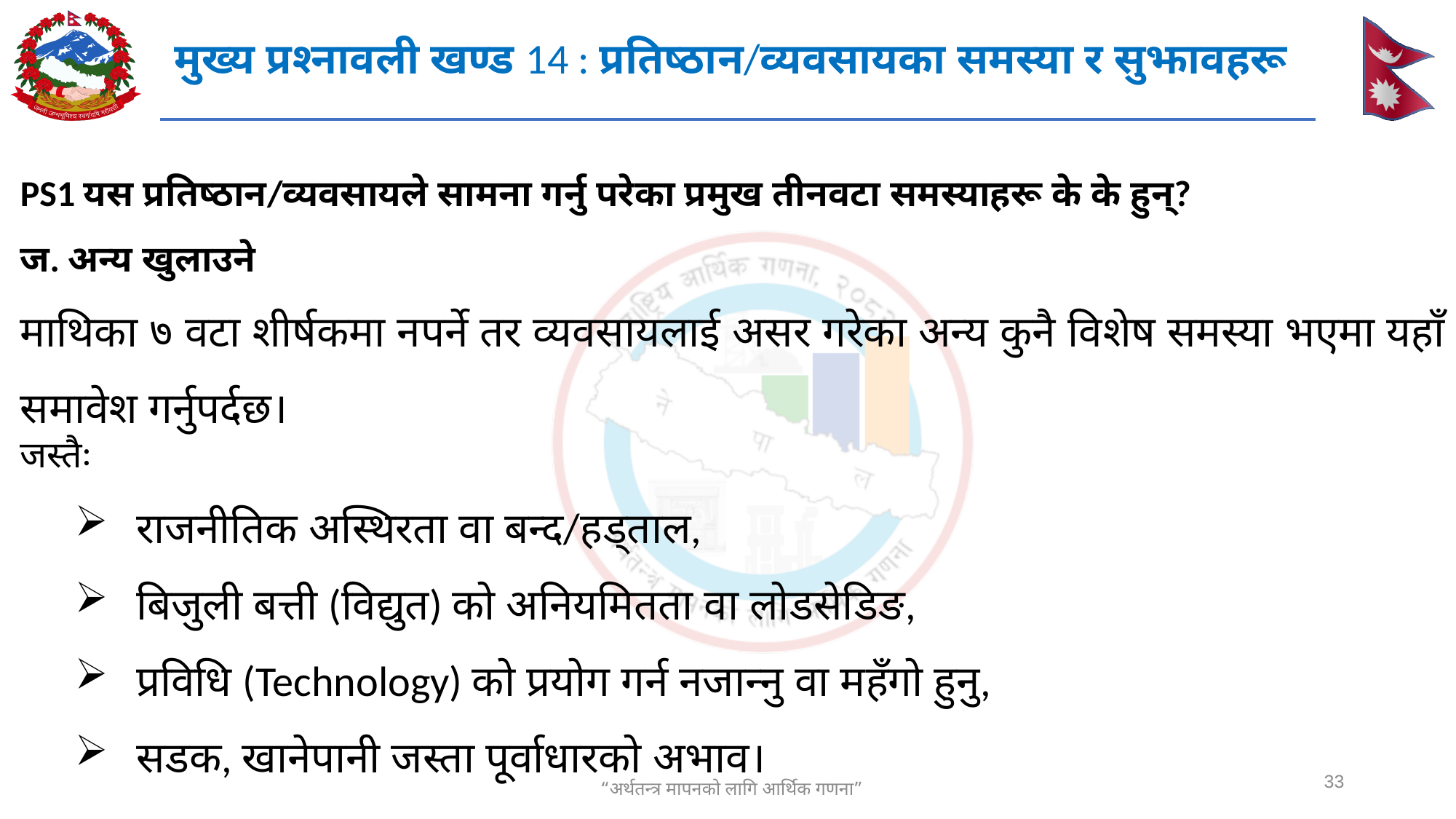

# मुख्य प्रश्नावली खण्ड 14 : प्रतिष्ठान/व्यवसायका समस्या र सुझावहरू
PS1 यस प्रतिष्ठान/व्यवसायले सामना गर्नु परेका प्रमुख तीनवटा समस्याहरू के के हुन्?
ज. अन्य खुलाउने
माथिका ७ वटा शीर्षकमा नपर्ने तर व्यवसायलाई असर गरेका अन्य कुनै विशेष समस्या भएमा यहाँ समावेश गर्नुपर्दछ।
जस्तैः
राजनीतिक अस्थिरता वा बन्द/हड्ताल,
बिजुली बत्ती (विद्युत) को अनियमितता वा लोडसेडिङ,
प्रविधि (Technology) को प्रयोग गर्न नजान्नु वा महँगो हुनु,
सडक, खानेपानी जस्ता पूर्वाधारको अभाव।

33
“अर्थतन्त्र मापनको लागि आर्थिक गणना”